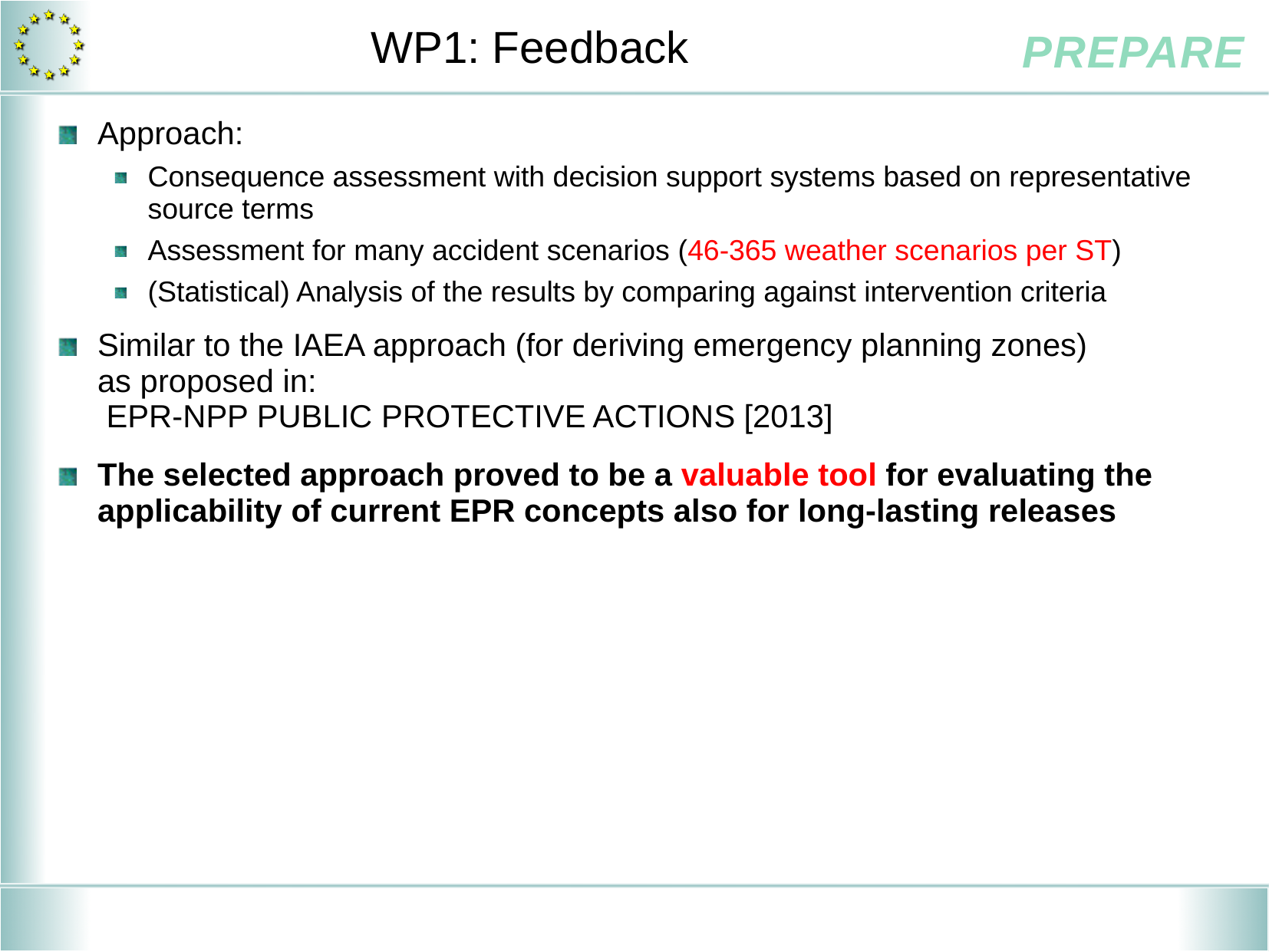

# WP1: Feedback
Approach:
Consequence assessment with decision support systems based on representative source terms
Assessment for many accident scenarios (46-365 weather scenarios per ST)
(Statistical) Analysis of the results by comparing against intervention criteria
Similar to the IAEA approach (for deriving emergency planning zones)
as proposed in:
 EPR-NPP PUBLIC PROTECTIVE ACTIONS [2013]
The selected approach proved to be a valuable tool for evaluating the applicability of current EPR concepts also for long-lasting releases